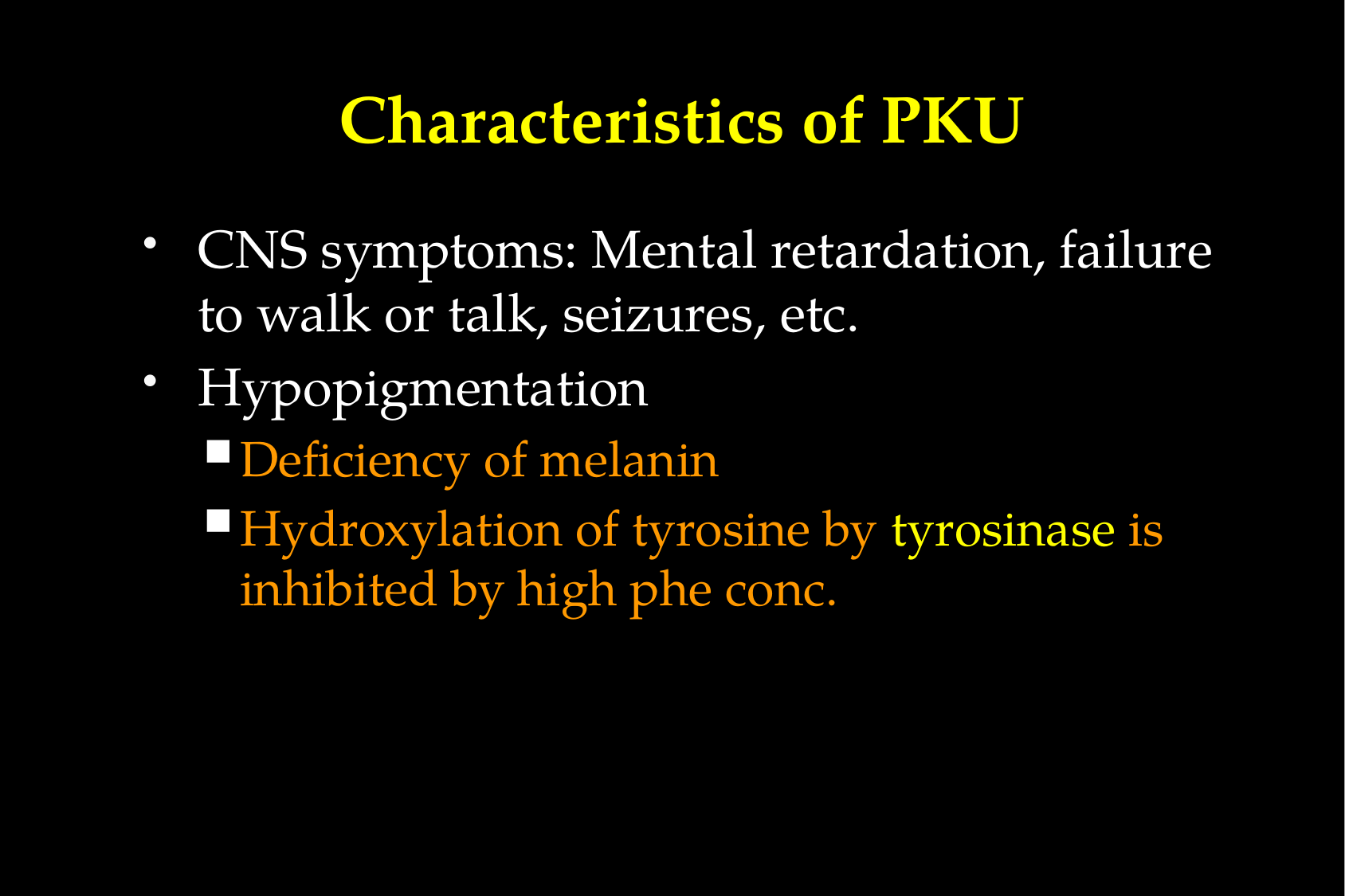

# Characteristics of PKU
CNS symptoms: Mental retardation, failure to walk or talk, seizures, etc.
Hypopigmentation
Deficiency of melanin
Hydroxylation of tyrosine by tyrosinase is inhibited by high phe conc.